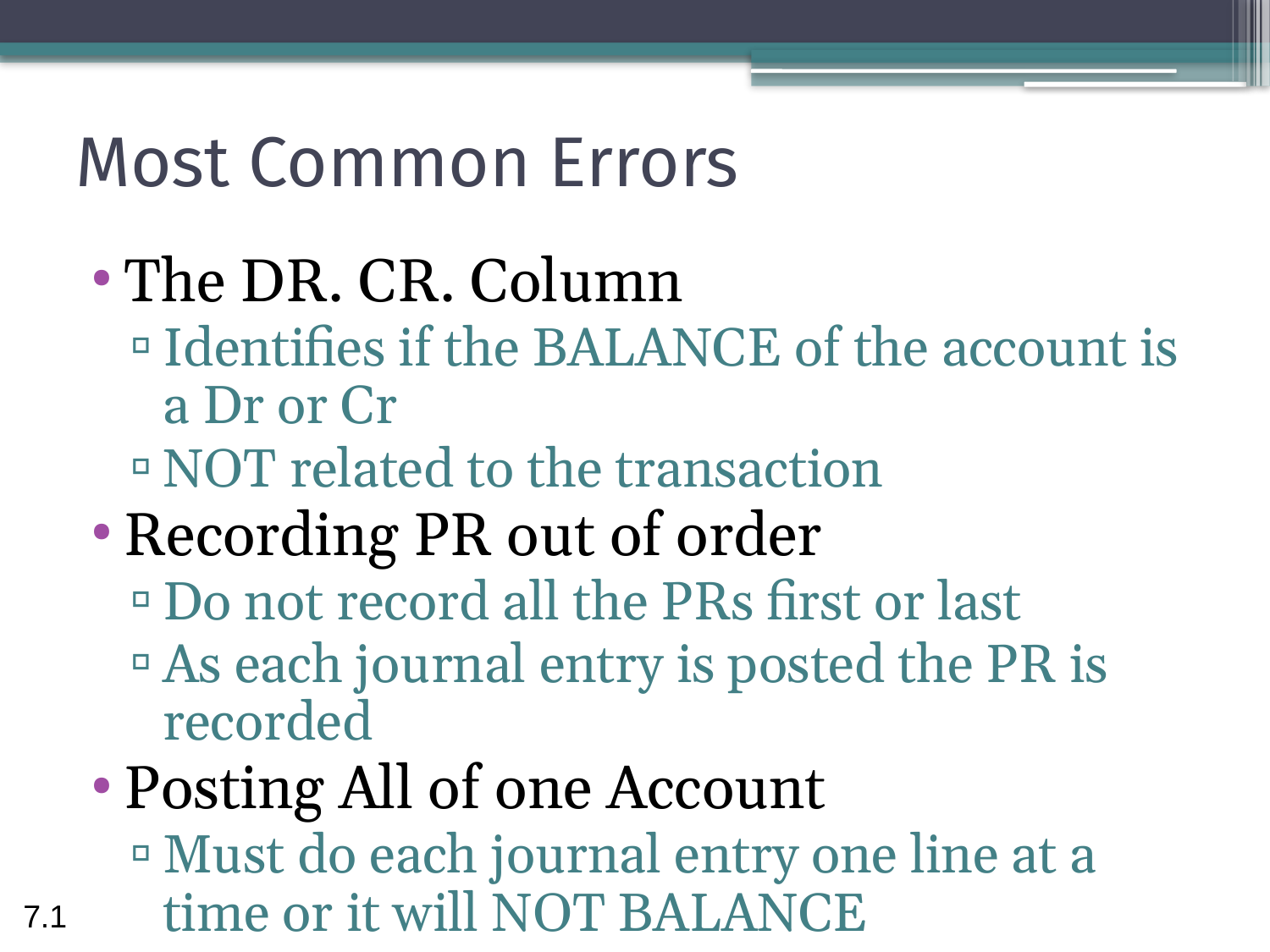

# Most Common Errors
The DR. CR. Column
Identifies if the BALANCE of the account is a Dr or Cr
NOT related to the transaction
Recording PR out of order
Do not record all the PRs first or last
As each journal entry is posted the PR is recorded
Posting All of one Account
Must do each journal entry one line at a time or it will NOT BALANCE
7.1